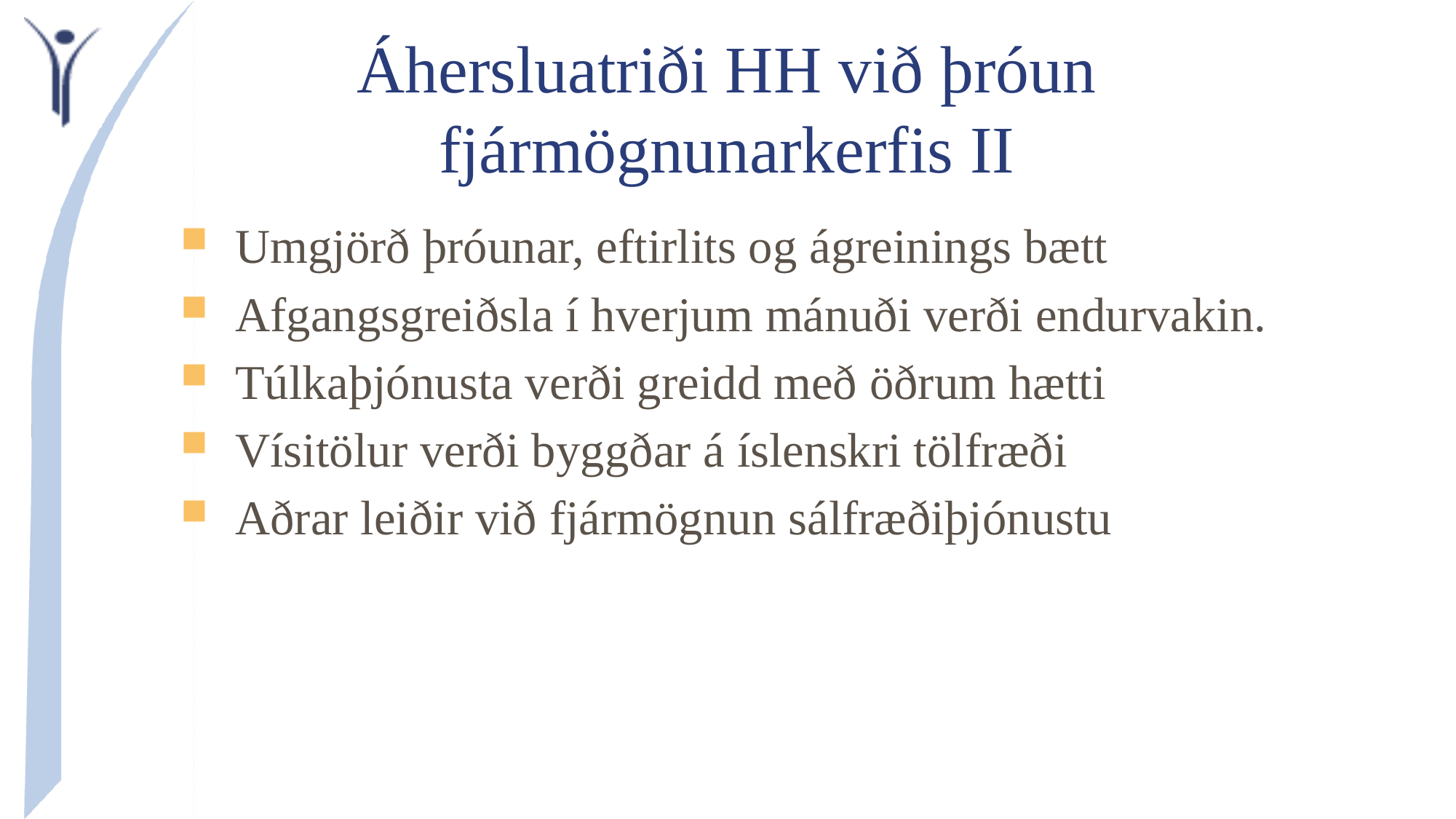

# Áhersluatriði HH við þróun fjármögnunarkerfis II
Umgjörð þróunar, eftirlits og ágreinings bætt
Afgangsgreiðsla í hverjum mánuði verði endurvakin.
Túlkaþjónusta verði greidd með öðrum hætti
Vísitölur verði byggðar á íslenskri tölfræði
Aðrar leiðir við fjármögnun sálfræðiþjónustu